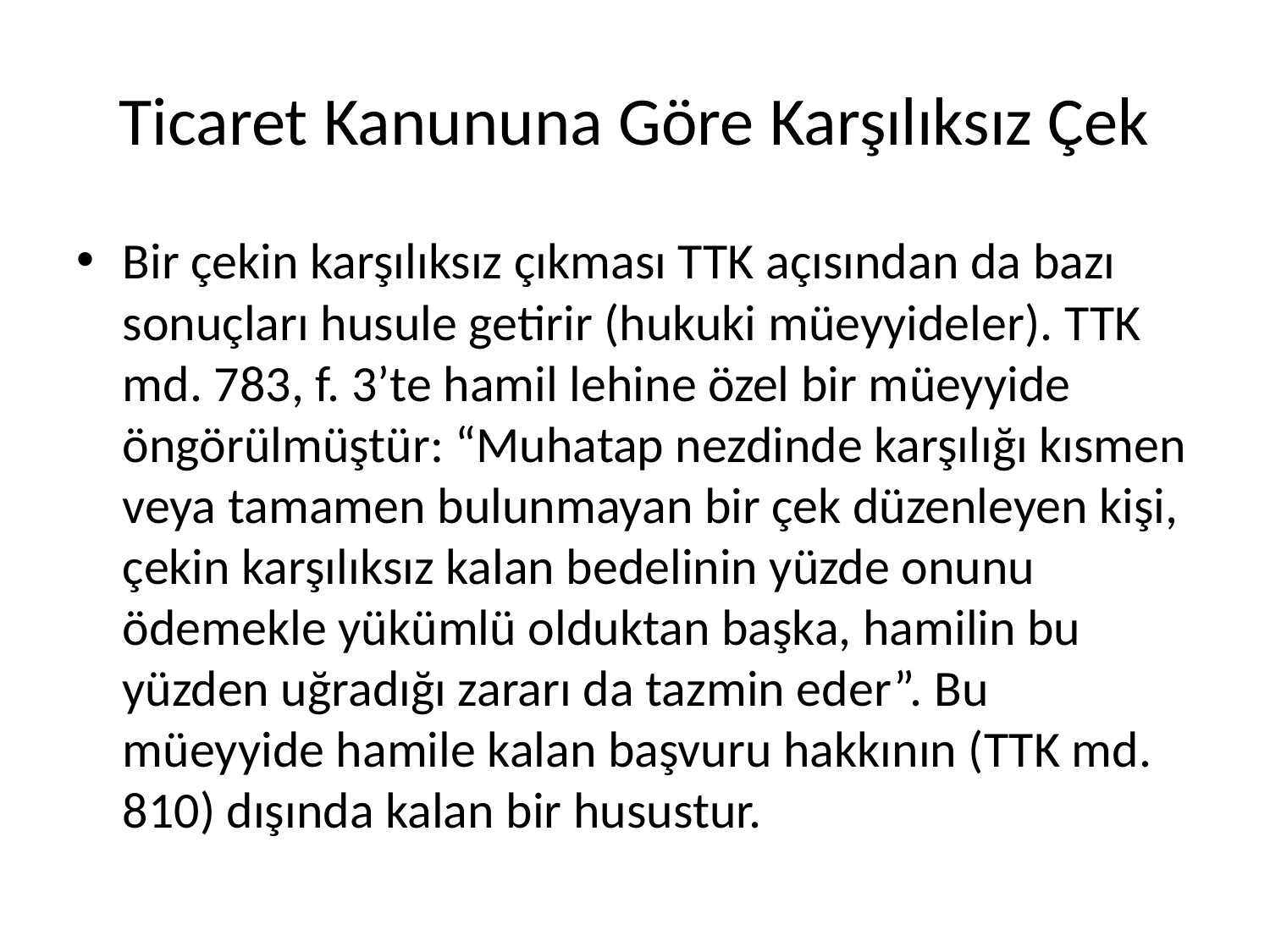

# Ticaret Kanununa Göre Karşılıksız Çek
Bir çekin karşılıksız çıkması TTK açısından da bazı sonuçları husule getirir (hukuki müeyyideler). TTK md. 783, f. 3’te hamil lehine özel bir müeyyide öngörülmüştür: “Muhatap nezdinde karşılığı kısmen veya tamamen bulunmayan bir çek düzenleyen kişi, çekin karşılıksız kalan bedelinin yüzde onunu ödemekle yükümlü olduktan başka, hamilin bu yüzden uğradığı zararı da tazmin eder”. Bu müeyyide hamile kalan başvuru hakkının (TTK md. 810) dışında kalan bir husustur.